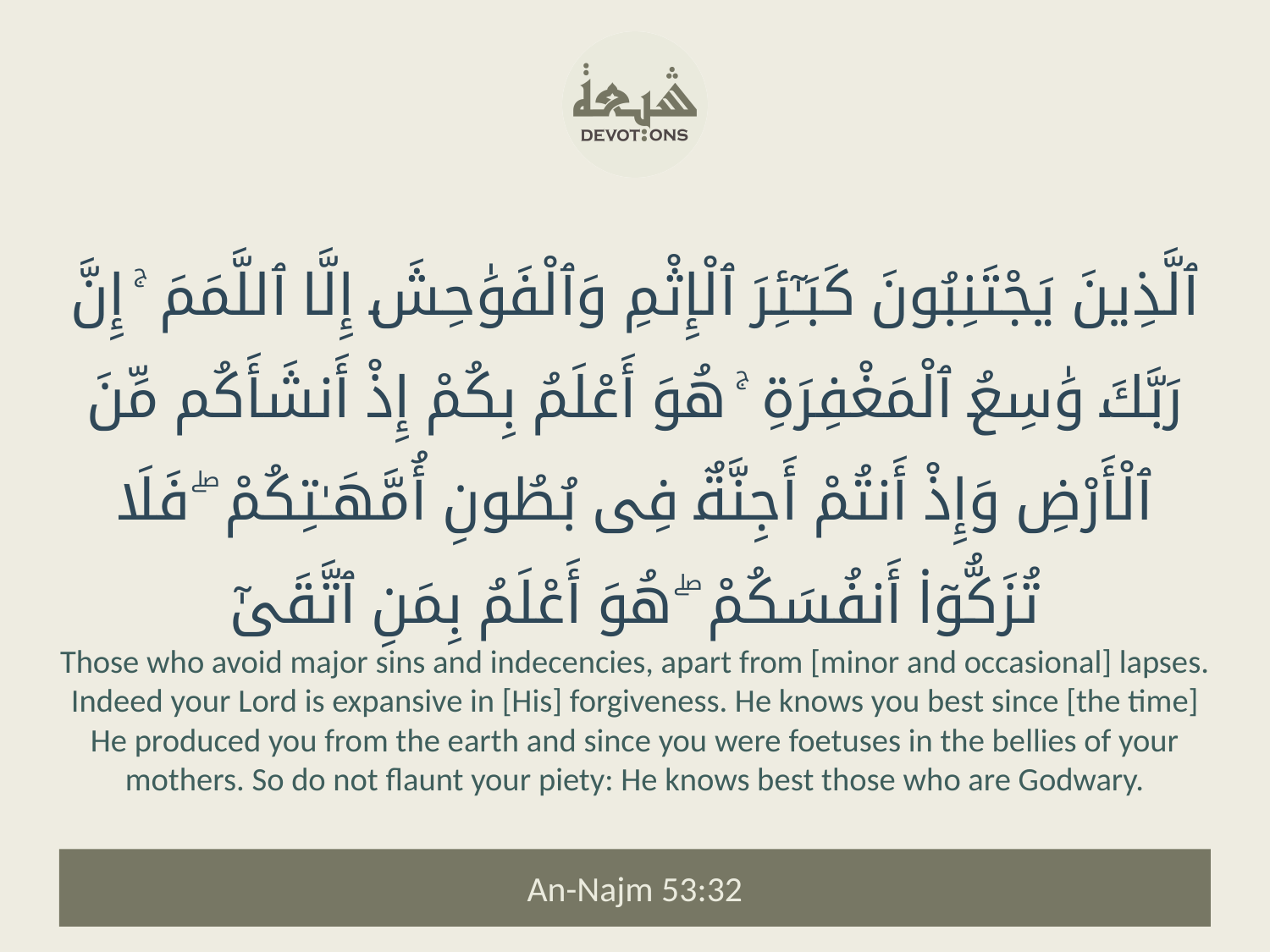

ٱلَّذِينَ يَجْتَنِبُونَ كَبَـٰٓئِرَ ٱلْإِثْمِ وَٱلْفَوَٰحِشَ إِلَّا ٱللَّمَمَ ۚ إِنَّ رَبَّكَ وَٰسِعُ ٱلْمَغْفِرَةِ ۚ هُوَ أَعْلَمُ بِكُمْ إِذْ أَنشَأَكُم مِّنَ ٱلْأَرْضِ وَإِذْ أَنتُمْ أَجِنَّةٌ فِى بُطُونِ أُمَّهَـٰتِكُمْ ۖ فَلَا تُزَكُّوٓا۟ أَنفُسَكُمْ ۖ هُوَ أَعْلَمُ بِمَنِ ٱتَّقَىٰٓ
Those who avoid major sins and indecencies, apart from [minor and occasional] lapses. Indeed your Lord is expansive in [His] forgiveness. He knows you best since [the time] He produced you from the earth and since you were foetuses in the bellies of your mothers. So do not flaunt your piety: He knows best those who are Godwary.
An-Najm 53:32